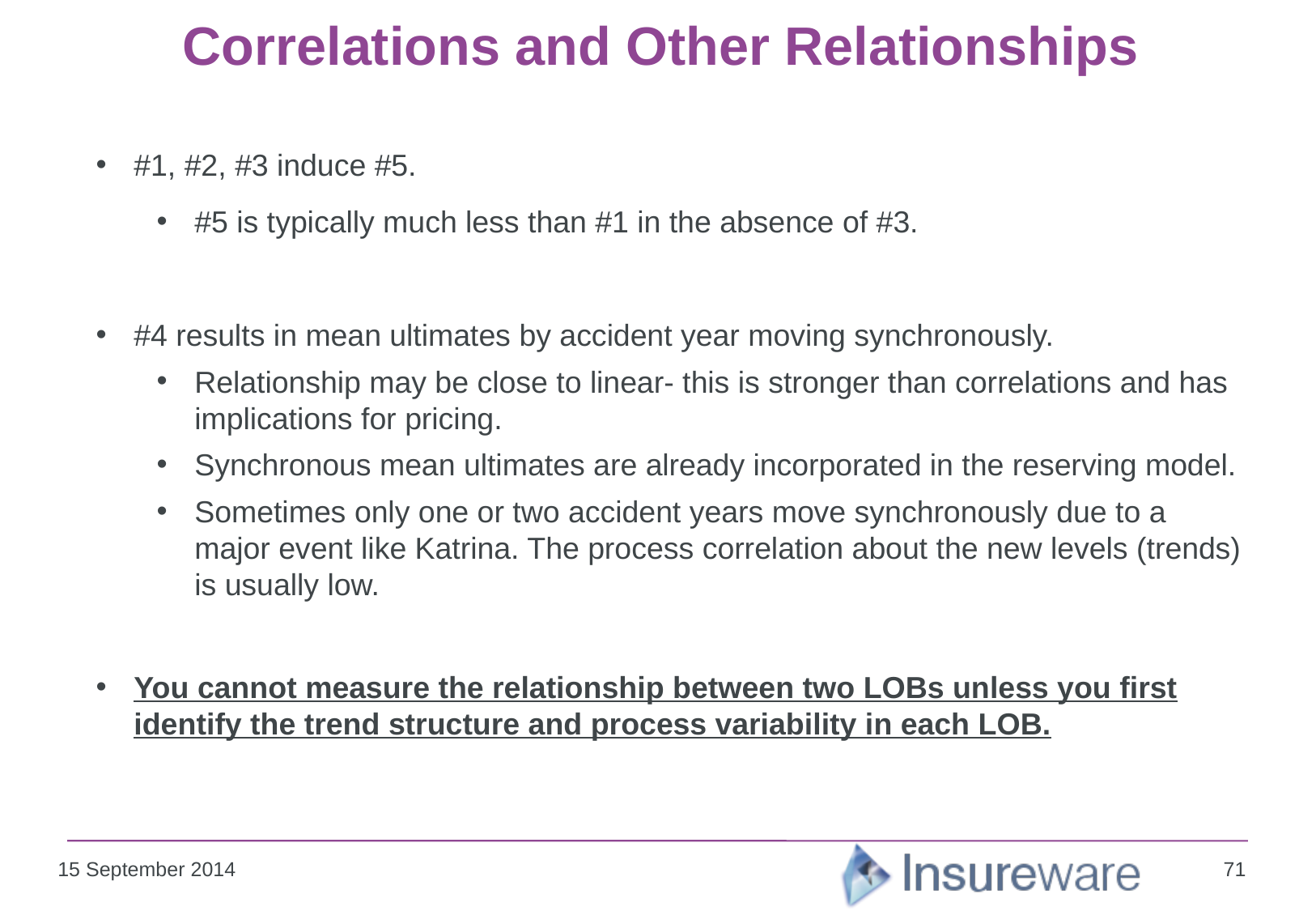

# Correlations and Other Relationships
#1, #2, #3 induce #5.
#5 is typically much less than #1 in the absence of #3.

#4 results in mean ultimates by accident year moving synchronously.
Relationship may be close to linear- this is stronger than correlations and has implications for pricing.
Synchronous mean ultimates are already incorporated in the reserving model.
Sometimes only one or two accident years move synchronously due to a major event like Katrina. The process correlation about the new levels (trends) is usually low.

You cannot measure the relationship between two LOBs unless you first identify the trend structure and process variability in each LOB.

71